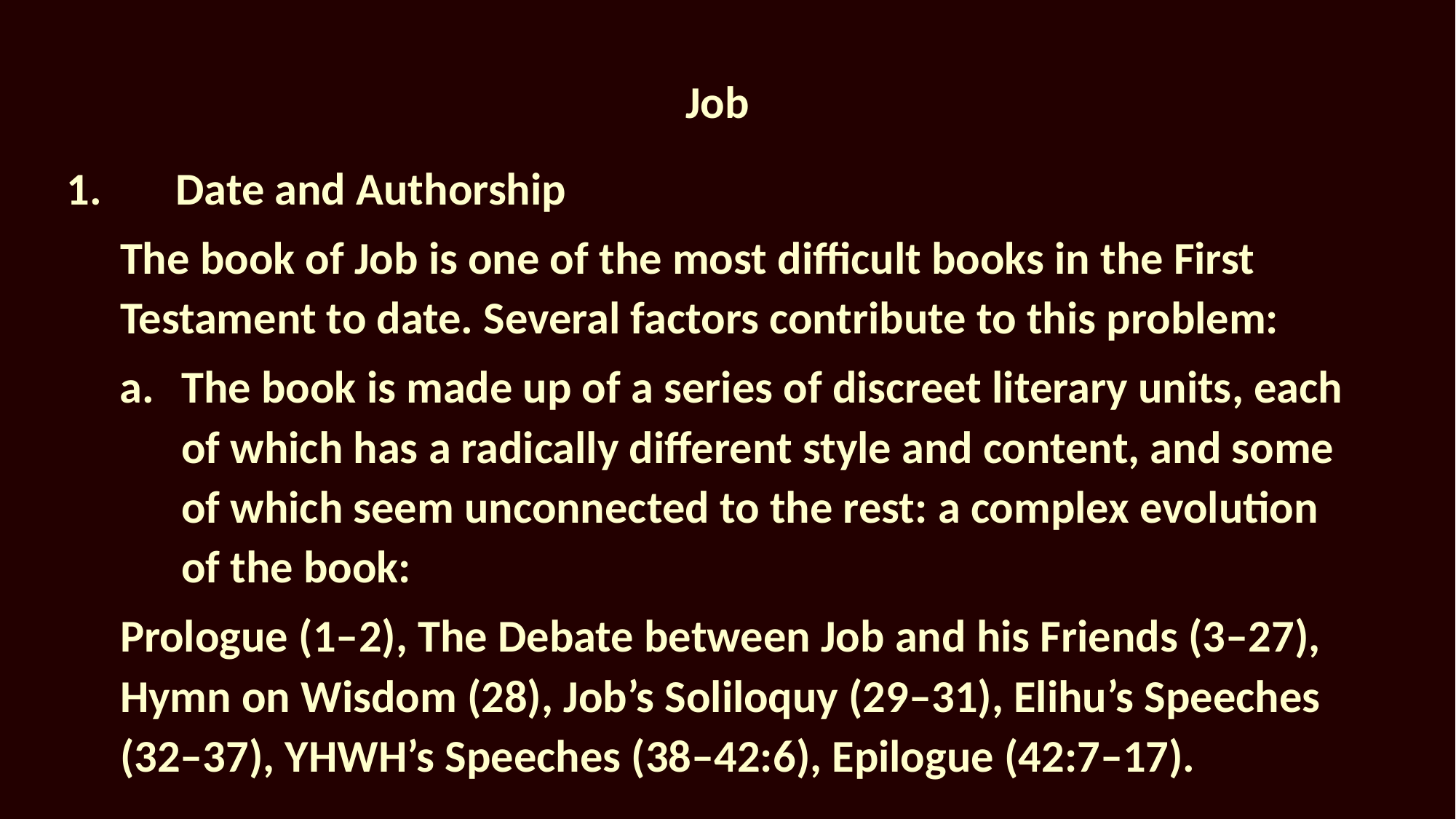

# Job
1.	Date and Authorship
The book of Job is one of the most difficult books in the First Testament to date. Several factors contribute to this problem:
The book is made up of a series of discreet literary units, each of which has a radically different style and content, and some of which seem unconnected to the rest: a complex evolution of the book:
Prologue (1–2), The Debate between Job and his Friends (3–27), Hymn on Wisdom (28), Job’s Soliloquy (29–31), Elihu’s Speeches (32–37), YHWH’s Speeches (38–42:6), Epilogue (42:7–17).